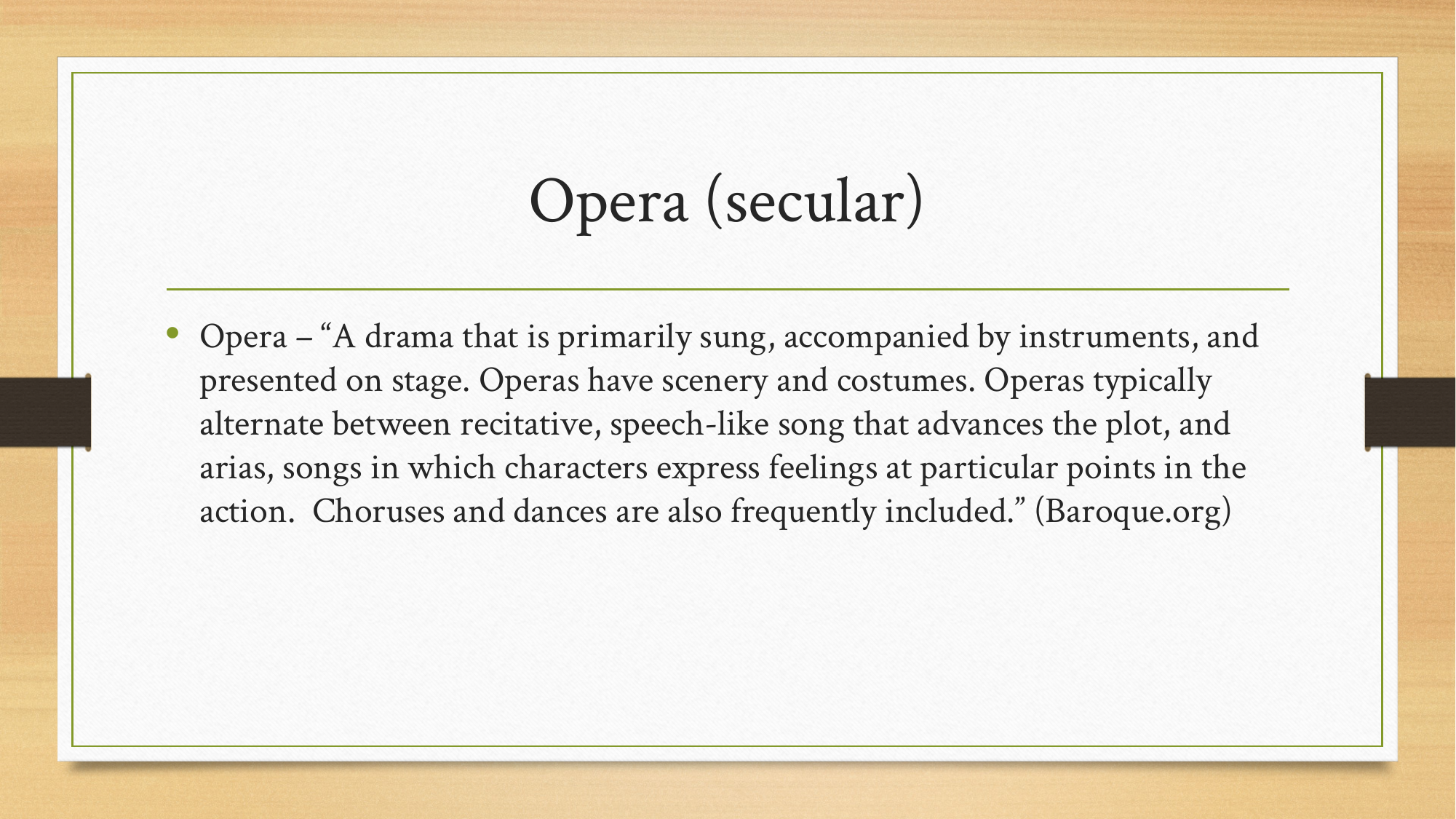

# Opera (secular)
Opera – “A drama that is primarily sung, accompanied by instruments, and presented on stage. Operas have scenery and costumes. Operas typically alternate between recitative, speech-like song that advances the plot, and arias, songs in which characters express feelings at particular points in the action.  Choruses and dances are also frequently included.” (Baroque.org)